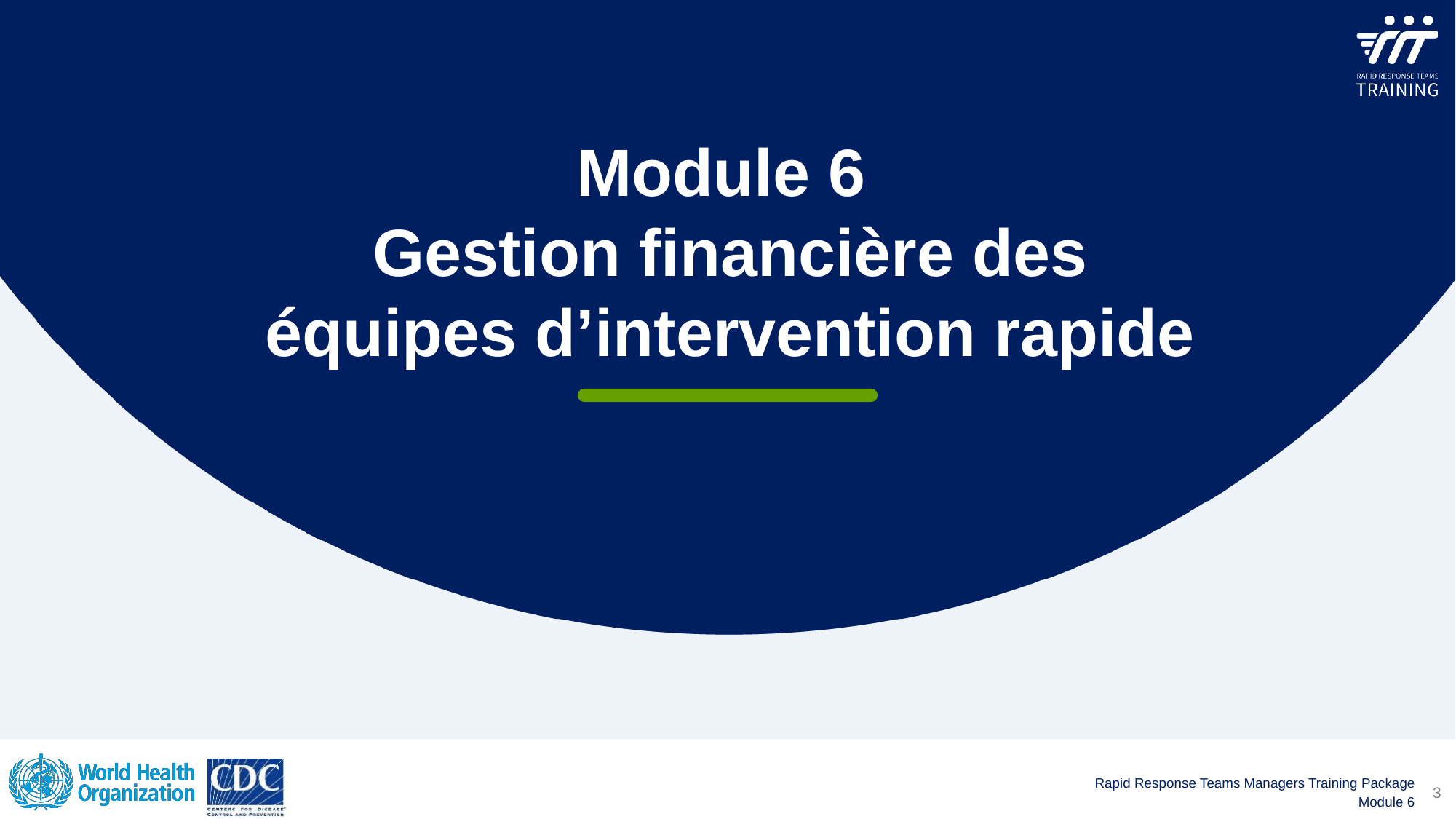

Module 6
Gestion financière des
équipes d’intervention rapide

3